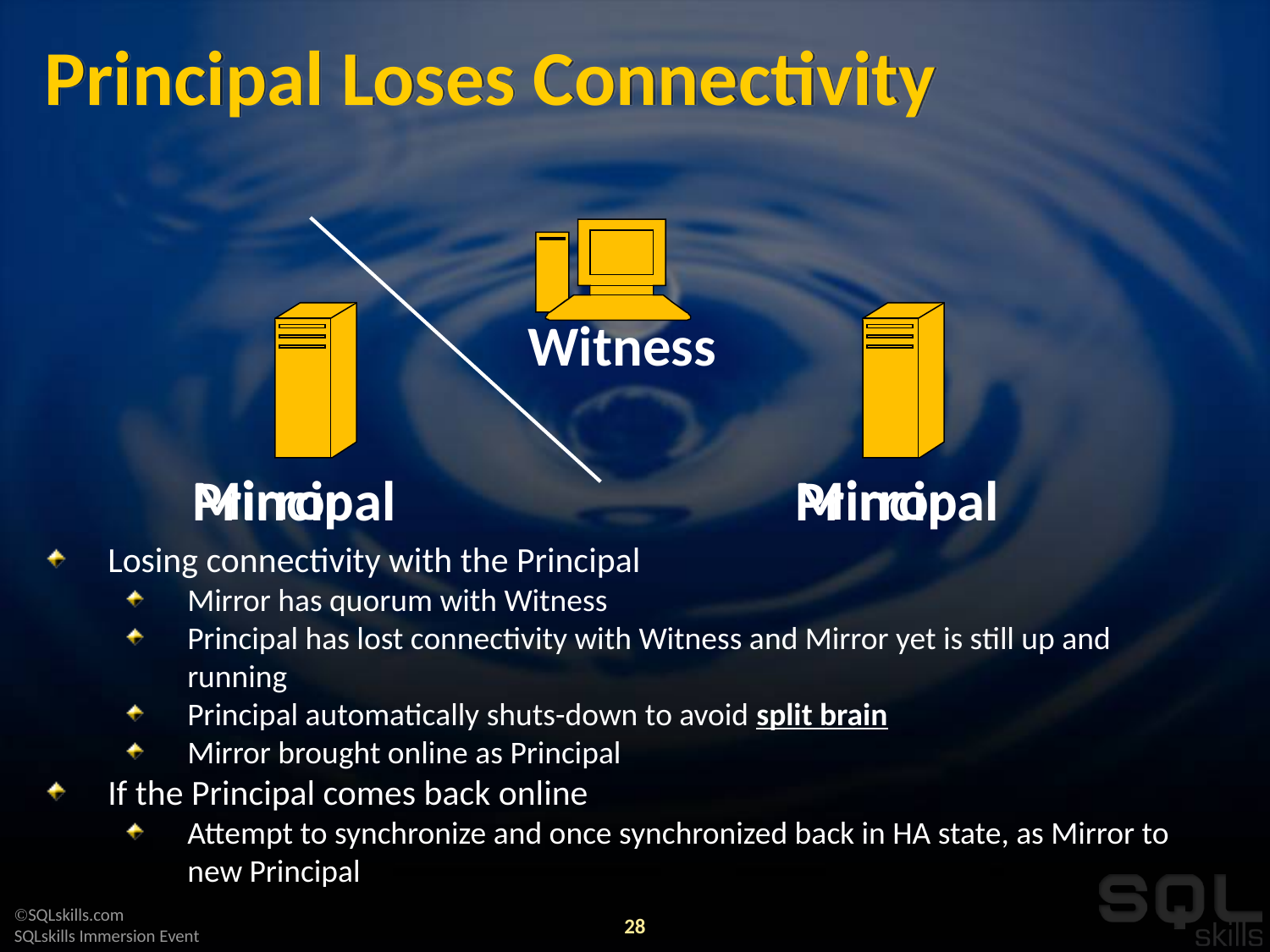

# Principal Loses Connectivity

Losing connectivity with the Principal
Mirror has quorum with Witness
Principal has lost connectivity with Witness and Mirror yet is still up and running
Principal automatically shuts-down to avoid split brain
Mirror brought online as Principal
If the Principal comes back online
Attempt to synchronize and once synchronized back in HA state, as Mirror to new Principal

Witness

Mirror
Mirror
Principal
Principal
28